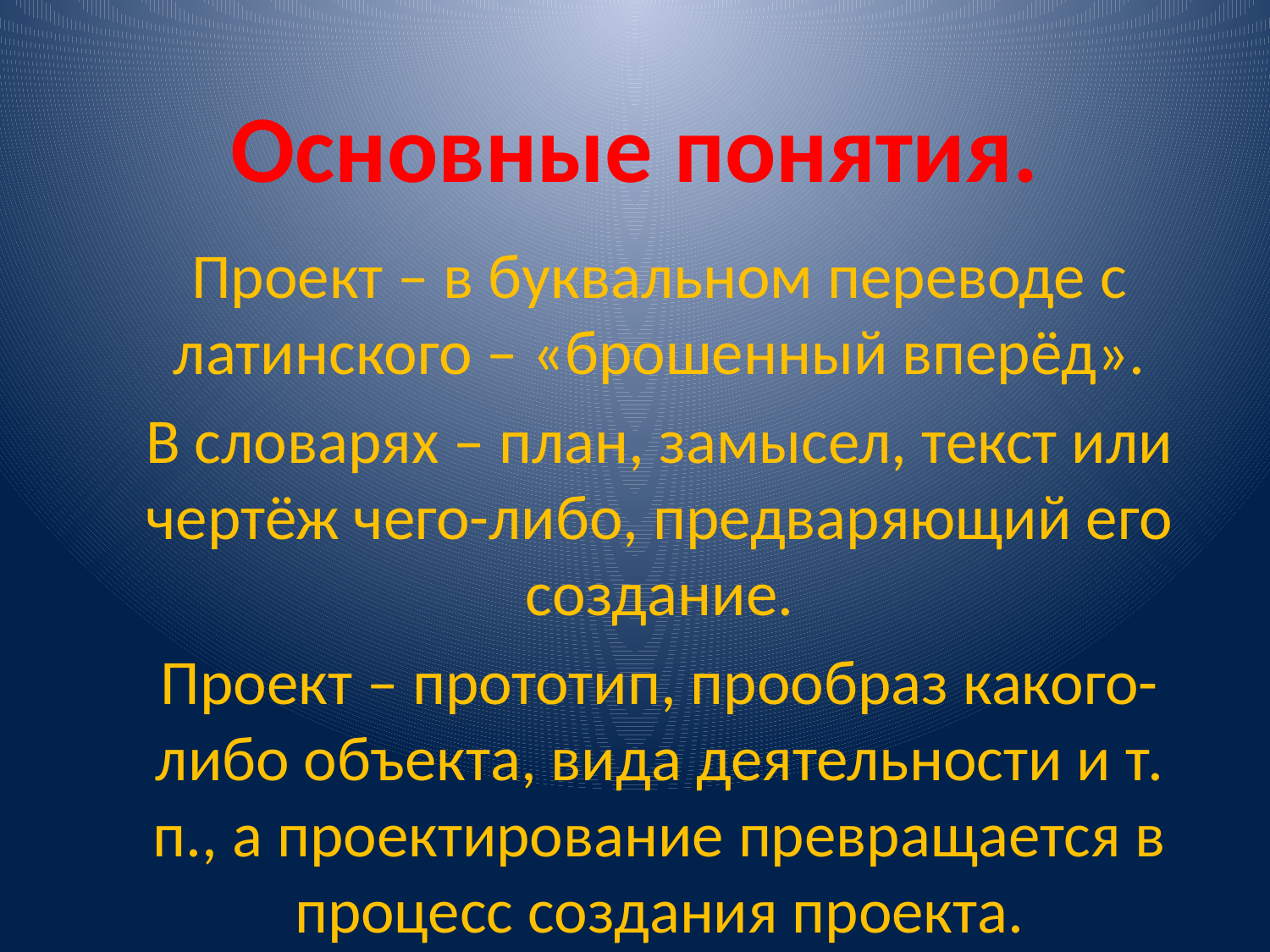

# Основные понятия.
Проект – в буквальном переводе с латинского – «брошенный вперёд».
В словарях – план, замысел, текст или чертёж чего-либо, предваряющий его создание.
Проект – прототип, прообраз какого-либо объекта, вида деятельности и т. п., а проектирование превращается в процесс создания проекта.